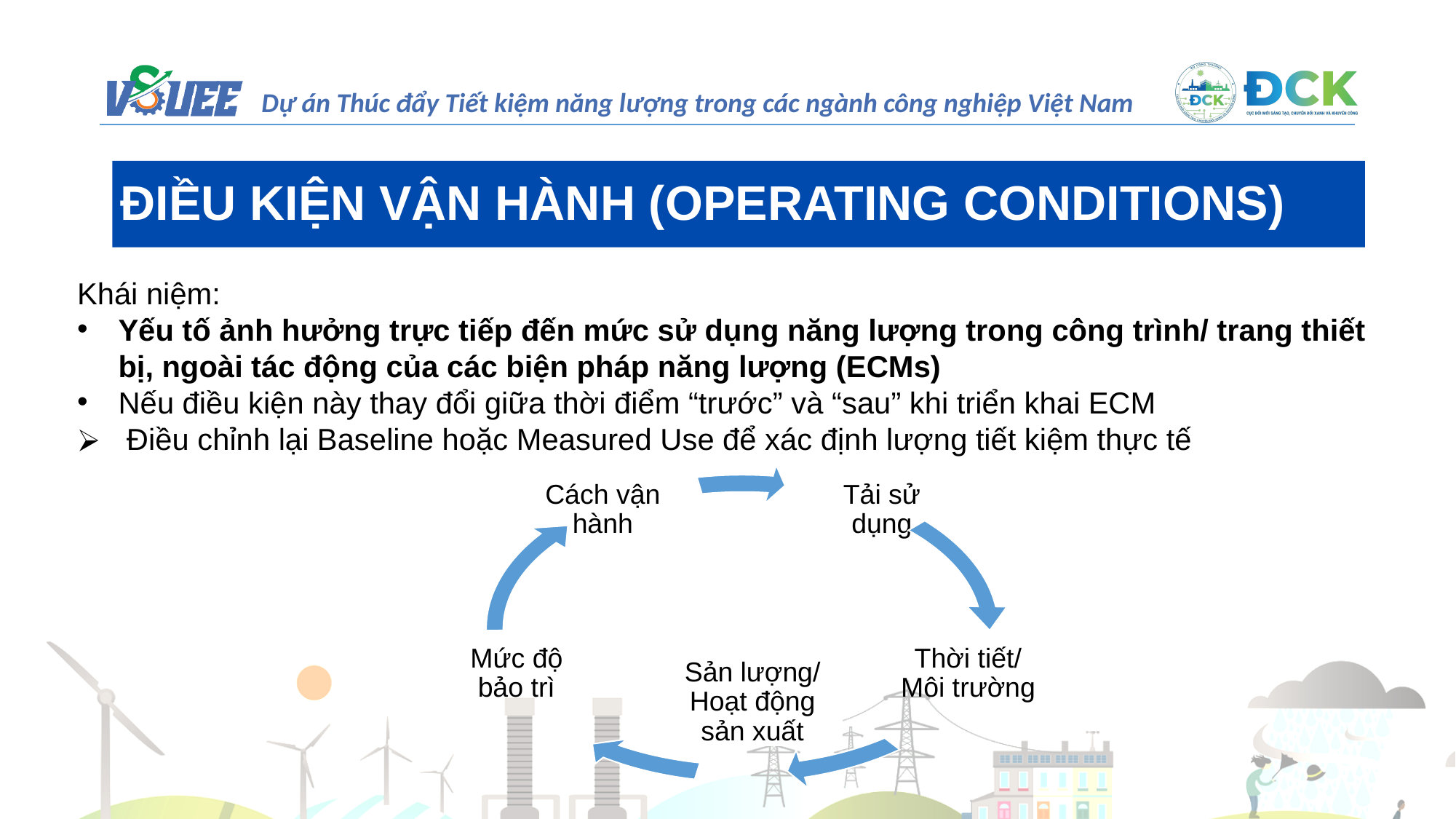

ĐIỀU KIỆN VẬN HÀNH (OPERATING CONDITIONS)
Khái niệm:
Yếu tố ảnh hưởng trực tiếp đến mức sử dụng năng lượng trong công trình/ trang thiết bị, ngoài tác động của các biện pháp năng lượng (ECMs)
Nếu điều kiện này thay đổi giữa thời điểm “trước” và “sau” khi triển khai ECM
 Điều chỉnh lại Baseline hoặc Measured Use để xác định lượng tiết kiệm thực tế

Cách vận hành

Tải sử dụng

Mức độ bảo trì

Thời tiết/ Môi trường
Sản lượng/
Hoạt động sản xuất